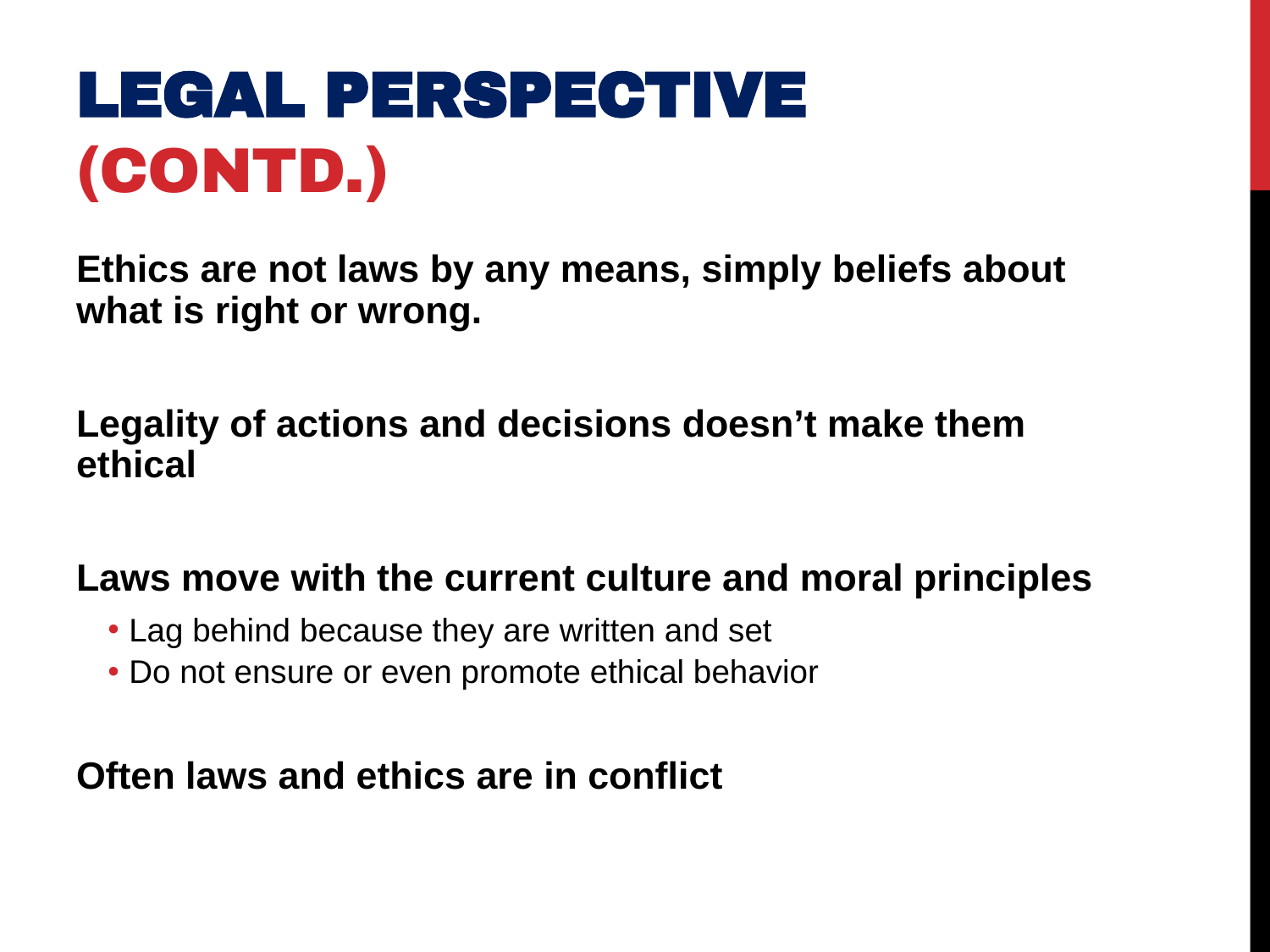

# Legal Perspective (Contd.)
Ethics are not laws by any means, simply beliefs about what is right or wrong.

Legality of actions and decisions doesn’t make them ethical

Laws move with the current culture and moral principles
Lag behind because they are written and set
Do not ensure or even promote ethical behavior

Often laws and ethics are in conflict